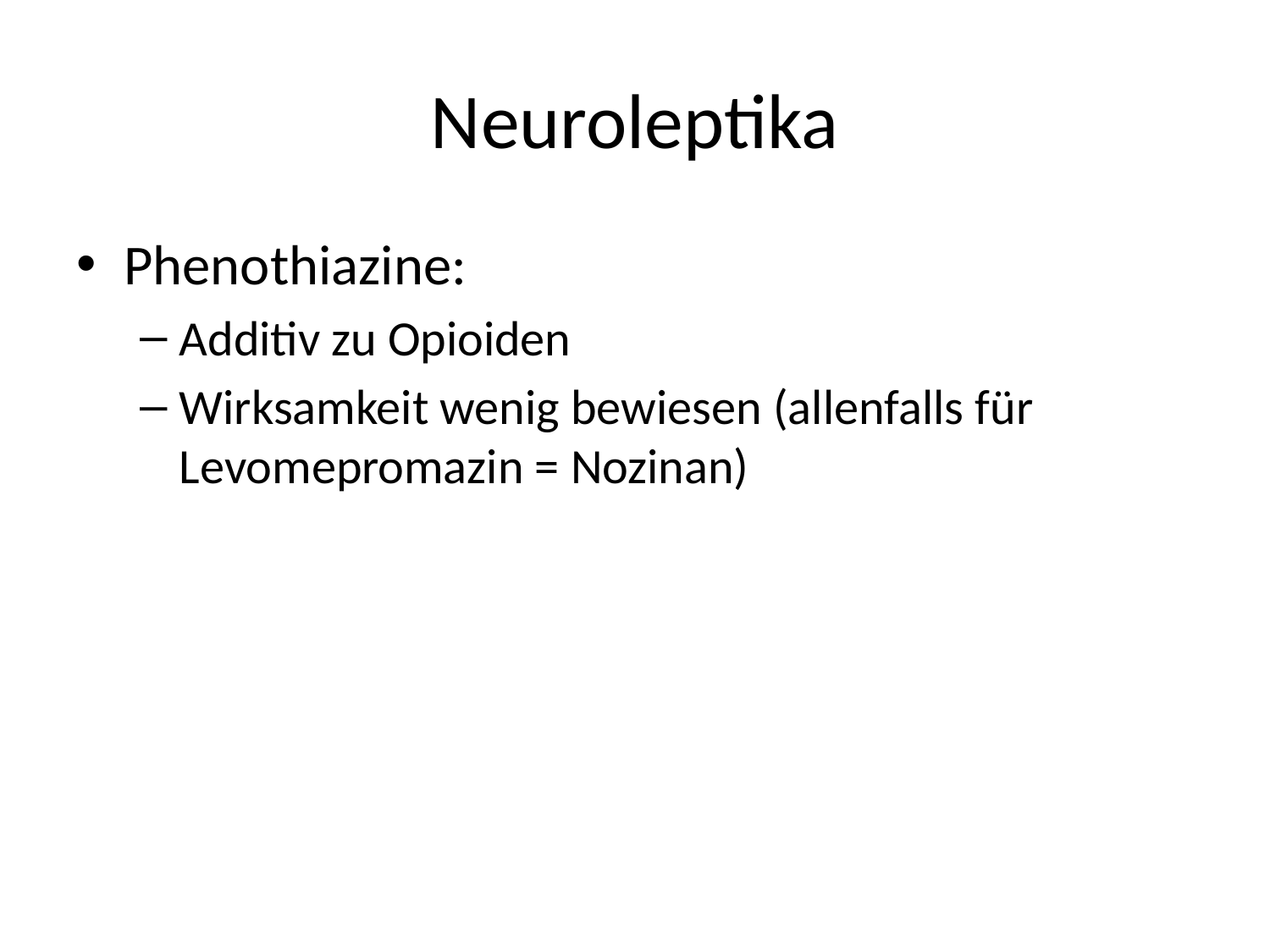

# Neuroleptika
Phenothiazine:
Additiv zu Opioiden
Wirksamkeit wenig bewiesen (allenfalls für Levomepromazin = Nozinan)